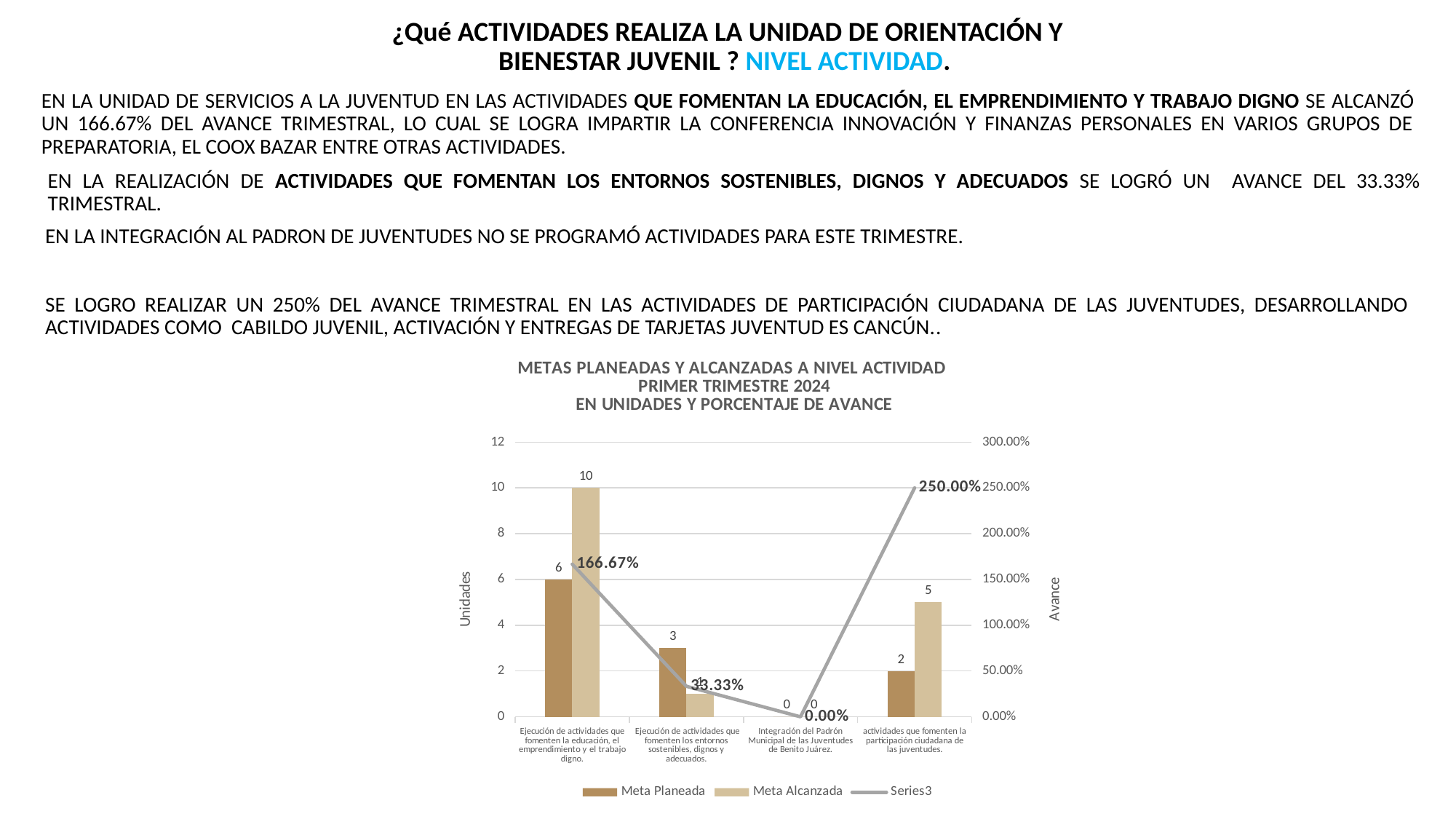

¿Qué ACTIVIDADES REALIZA LA UNIDAD DE ORIENTACIÓN Y BIENESTAR JUVENIL ? NIVEL ACTIVIDAD.
EN LA UNIDAD DE SERVICIOS A LA JUVENTUD EN LAS ACTIVIDADES QUE FOMENTAN LA EDUCACIÓN, EL EMPRENDIMIENTO Y TRABAJO DIGNO SE ALCANZÓ UN 166.67% DEL AVANCE TRIMESTRAL, LO CUAL SE LOGRA IMPARTIR LA CONFERENCIA INNOVACIÓN Y FINANZAS PERSONALES EN VARIOS GRUPOS DE PREPARATORIA, EL COOX BAZAR ENTRE OTRAS ACTIVIDADES.
EN LA REALIZACIÓN DE ACTIVIDADES QUE FOMENTAN LOS ENTORNOS SOSTENIBLES, DIGNOS Y ADECUADOS SE LOGRÓ UN  AVANCE DEL 33.33% TRIMESTRAL.
EN LA INTEGRACIÓN AL PADRON DE JUVENTUDES NO SE PROGRAMÓ ACTIVIDADES PARA ESTE TRIMESTRE.
SE LOGRO REALIZAR UN 250% DEL AVANCE TRIMESTRAL EN LAS ACTIVIDADES DE PARTICIPACIÓN CIUDADANA DE LAS JUVENTUDES, DESARROLLANDO  ACTIVIDADES COMO  CABILDO JUVENIL, ACTIVACIÓN Y ENTREGAS DE TARJETAS JUVENTUD ES CANCÚN..

### Chart: METAS PLANEADAS Y ALCANZADAS A NIVEL ACTIVIDAD
PRIMER TRIMESTRE 2024
EN UNIDADES Y PORCENTAJE DE AVANCE

| Category | Meta Planeada | Meta Alcanzada |  |
|---|---|---|---|
| Ejecución de actividades que fomenten la educación, el emprendimiento y el trabajo digno. | 6.0 | 10.0 | 1.6666666666666667 |
|  Ejecución de actividades que fomenten los entornos sostenibles, dignos y adecuados. | 3.0 | 1.0 | 0.3333333333333333 |
| Integración del Padrón Municipal de las Juventudes de Benito Juárez. | 0.0 | 0.0 | 0.0 |
| actividades que fomenten la participación ciudadana de las juventudes. | 2.0 | 5.0 | 2.5 |